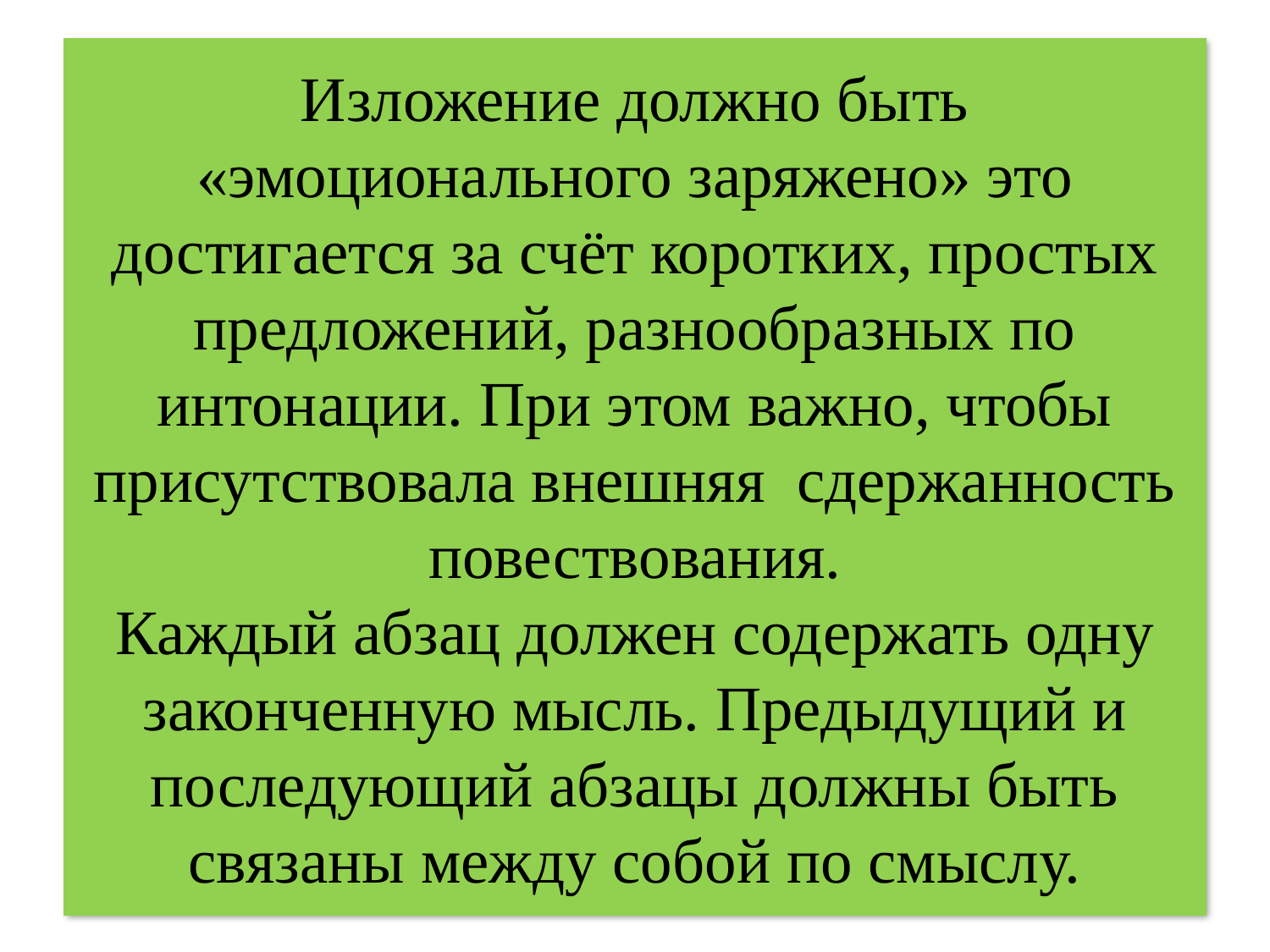

# Изложение должно быть «эмоционального заряжено» это достигается за счёт коротких, простых предложений, разнообразных по интонации. При этом важно, чтобы присутствовала внешняя  сдержанность повествования. Каждый абзац должен содержать одну законченную мысль. Предыдущий и последующий абзацы должны быть связаны между собой по смыслу.